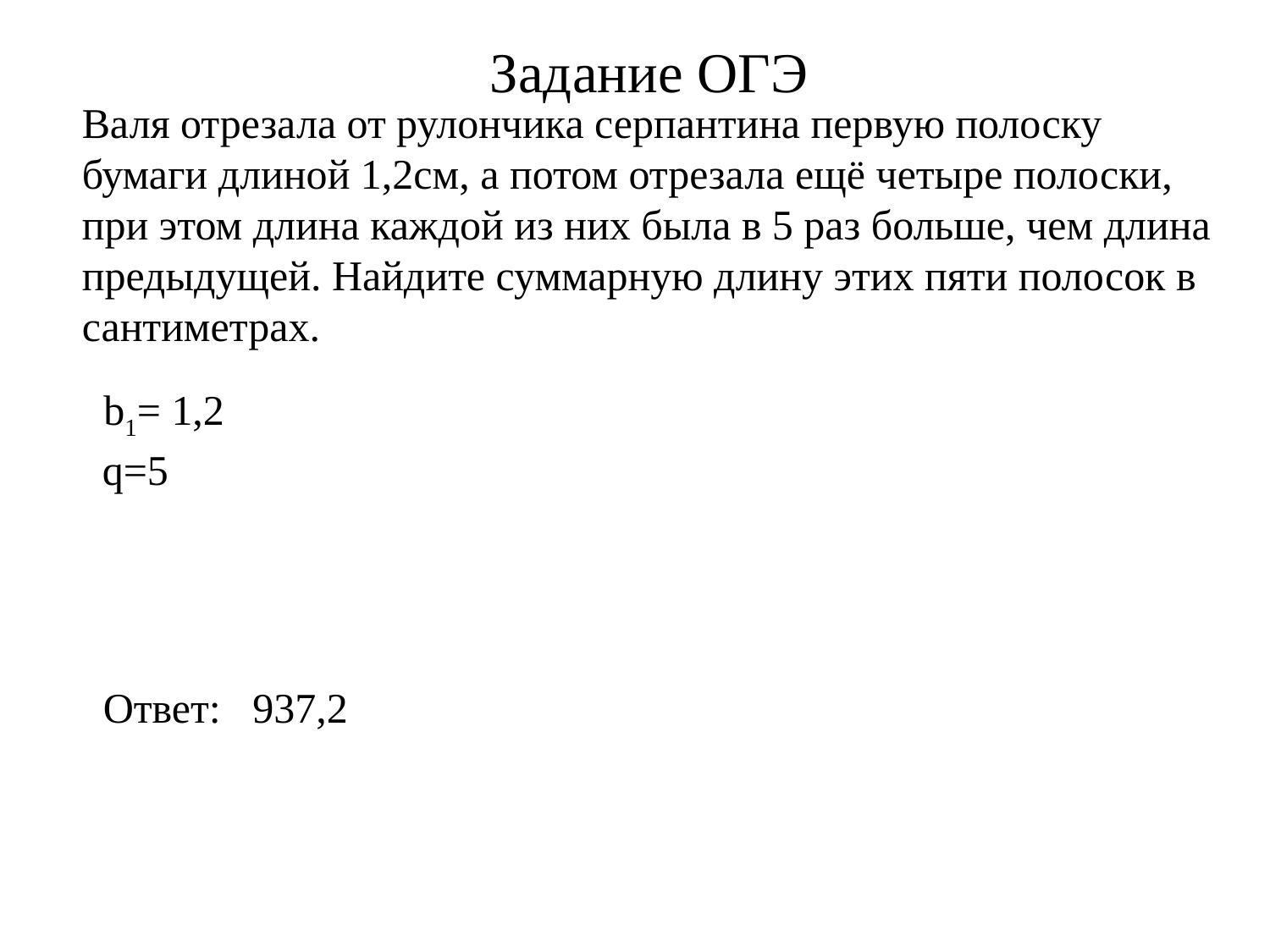

Задание ОГЭ
Валя отрезала от рулончика серпантина первую полоску бумаги длиной 1,2см, а потом отрезала ещё четыре полоски, при этом длина каждой из них была в 5 раз больше, чем длина предыдущей. Найдите суммарную длину этих пяти полосок в сантиметрах.
b1= 1,2
q=5

Ответ:   937,2